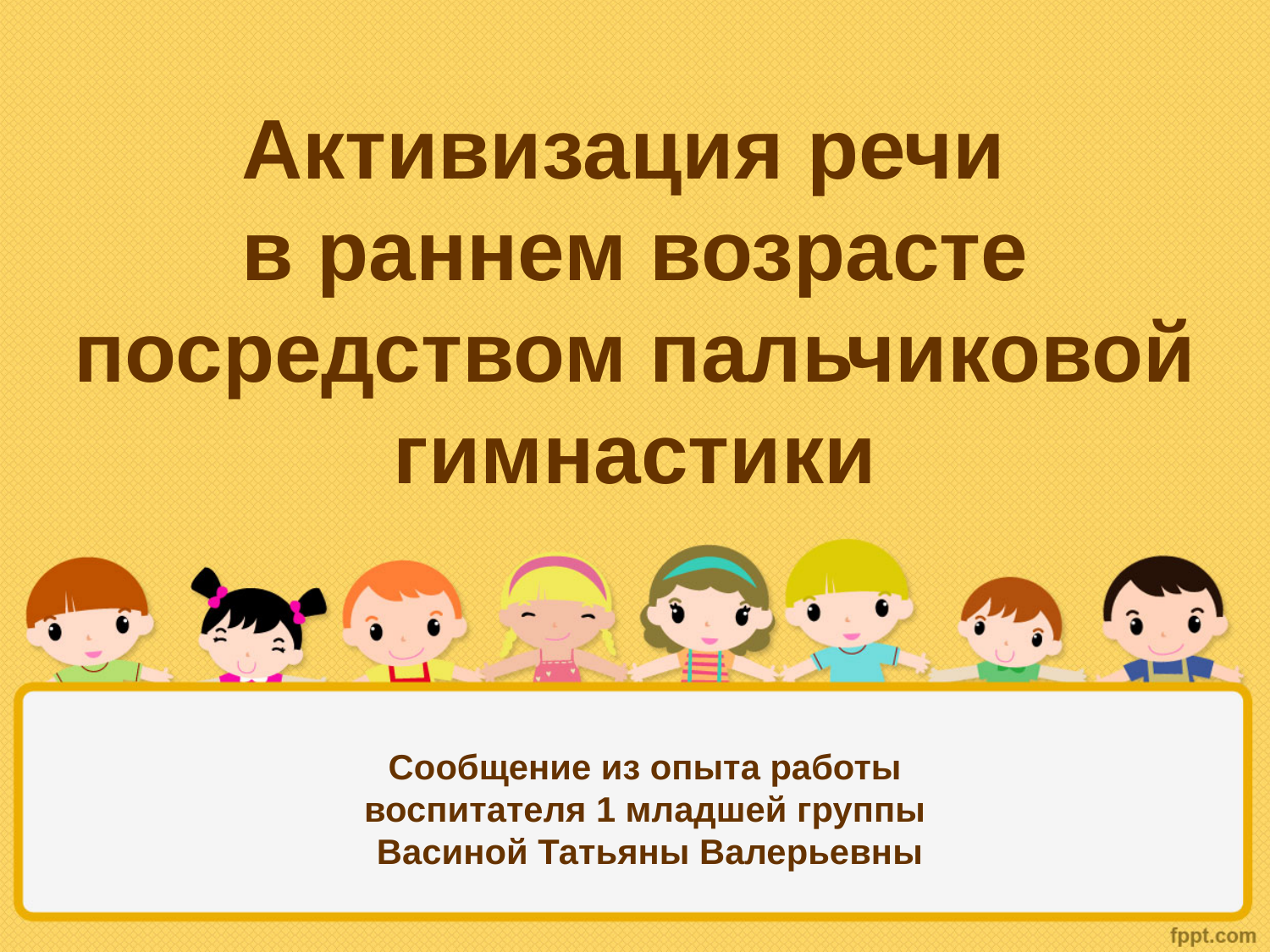

Активизация речи
в раннем возрасте посредством пальчиковой гимнастики
# Сообщение из опыта работы воспитателя 1 младшей группы Васиной Татьяны Валерьевны